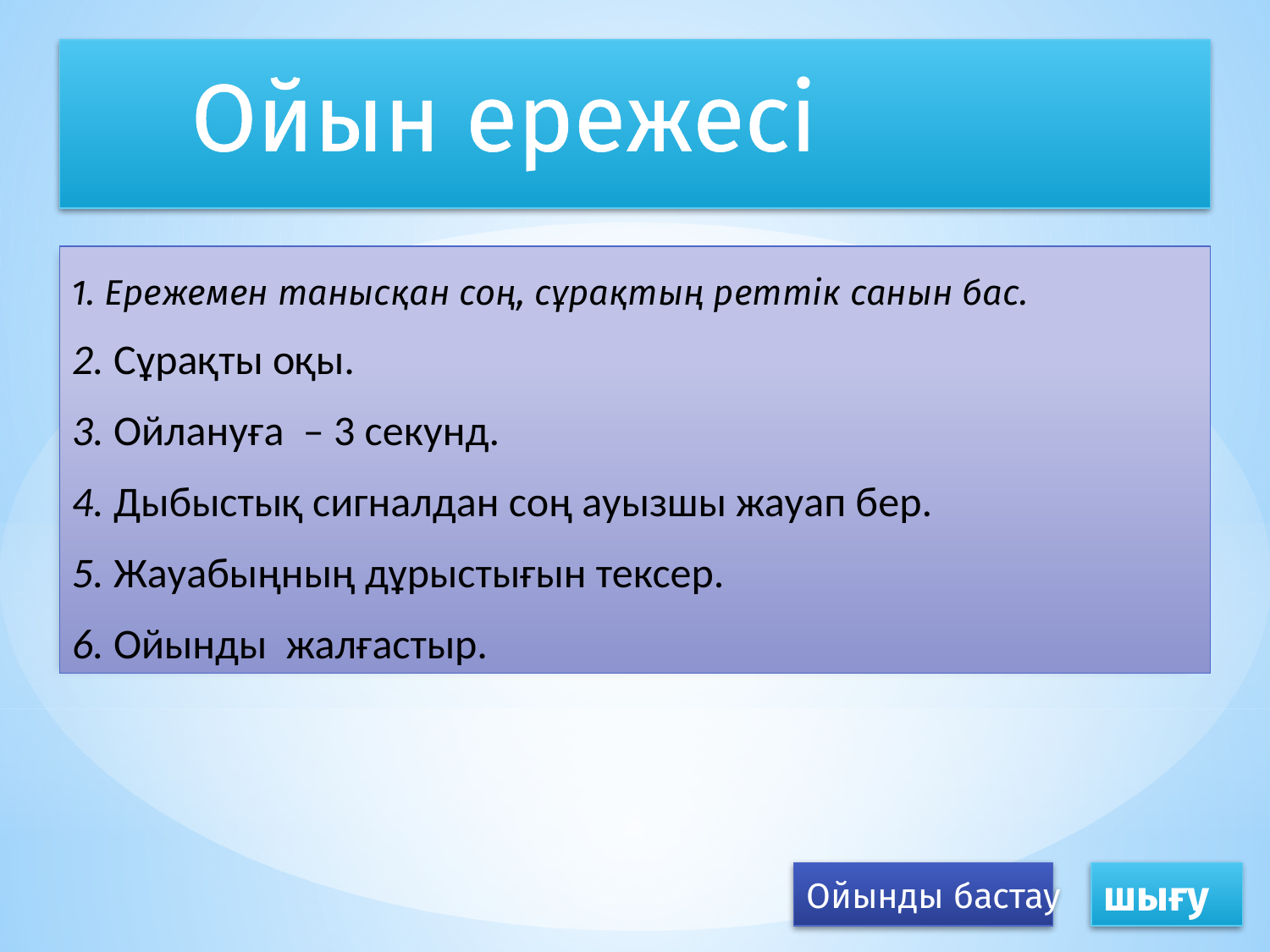

Ойын ережесі
1. Ережемен танысқан соң, сұрақтың реттік санын бас.
2. Сұрақты оқы.
3. Ойлануға  – 3 секунд.
4. Дыбыстық сигналдан соң ауызшы жауап бер.
5. Жауабыңның дұрыстығын тексер.
6. Ойынды  жалғастыр.
Ойынды бастау
шығу